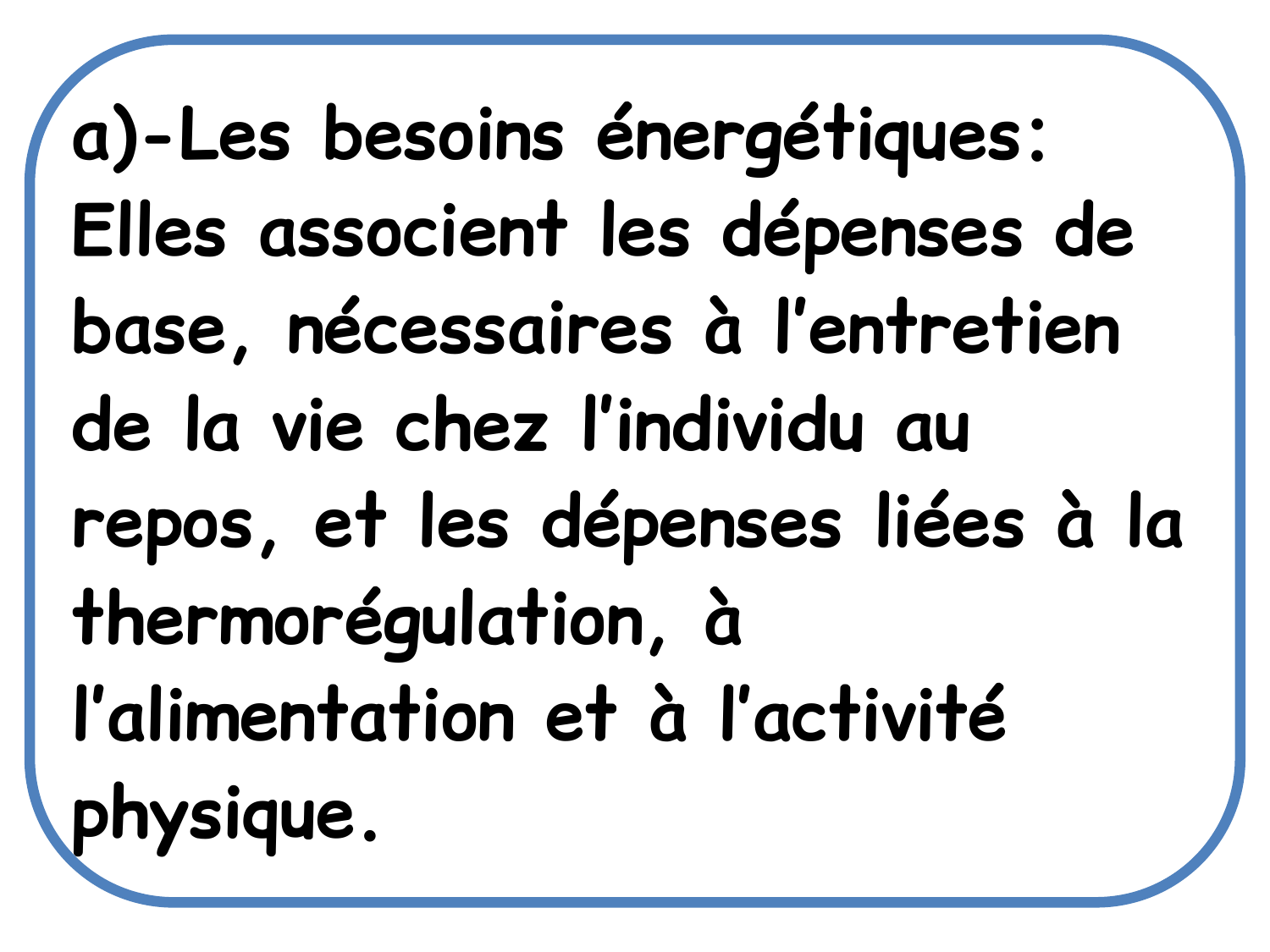

a)-Les besoins énergétiques:
Elles associent les dépenses de base, nécessaires à l’entretien de la vie chez l’individu au repos, et les dépenses liées à la thermorégulation, à l’alimentation et à l’activité physique.